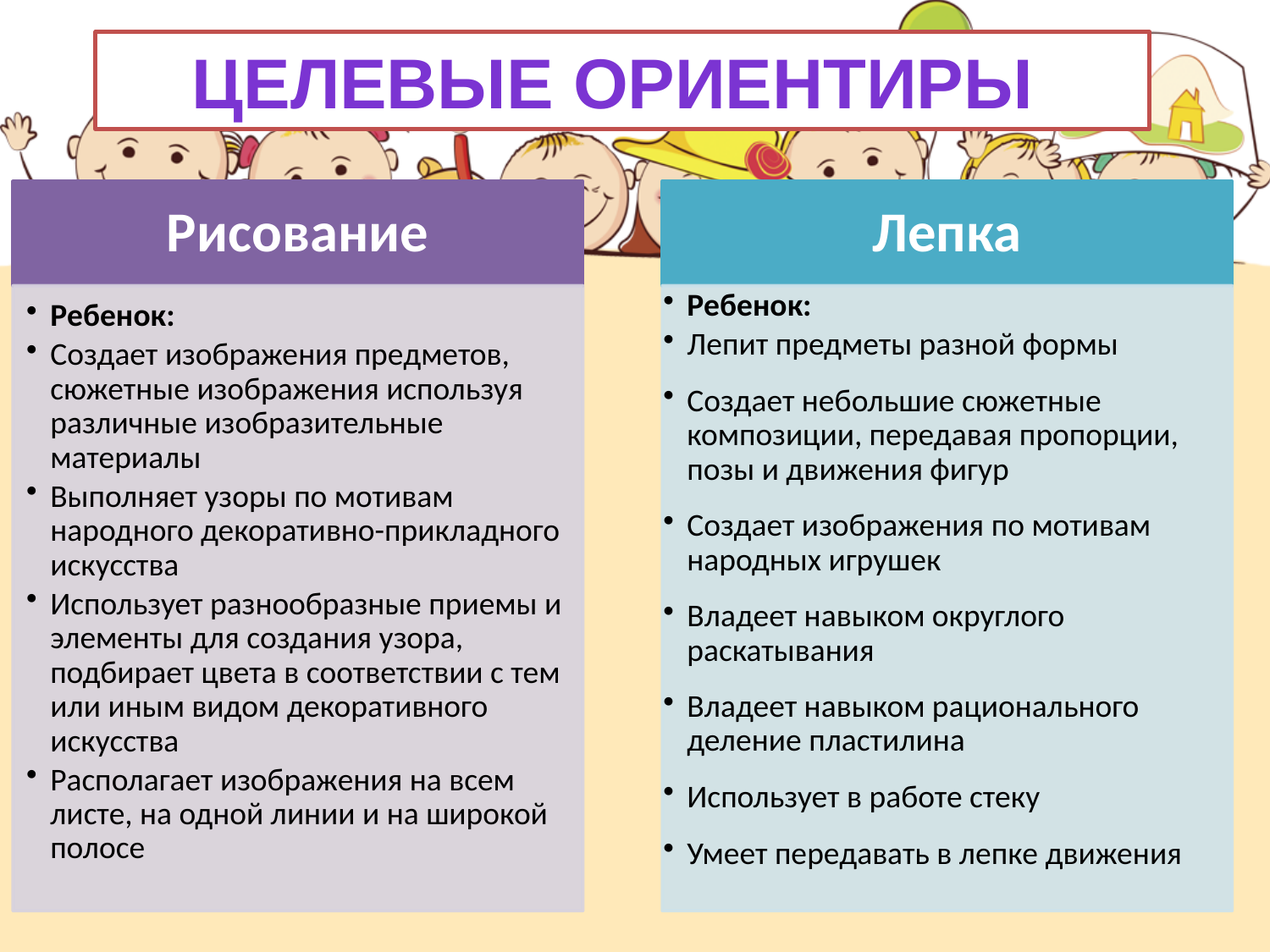

Целевые ориентиры
Рисование
Ребенок:
Создает изображения предметов, сюжетные изображения используя различные изобразительные материалы
Выполняет узоры по мотивам народного декоративно-прикладного искусства
Использует разнообразные приемы и элементы для создания узора, подбирает цвета в соответствии с тем или иным видом декоративного искусства
Располагает изображения на всем листе, на одной линии и на широкой полосе
Лепка

Ребенок:
Лепит предметы разной формы

Создает небольшие сюжетные композиции, передавая пропорции, позы и движения фигур

Создает изображения по мотивам народных игрушек

Владеет навыком округлого раскатывания

Владеет навыком рационального деление пластилина

Использует в работе стеку

Умеет передавать в лепке движения